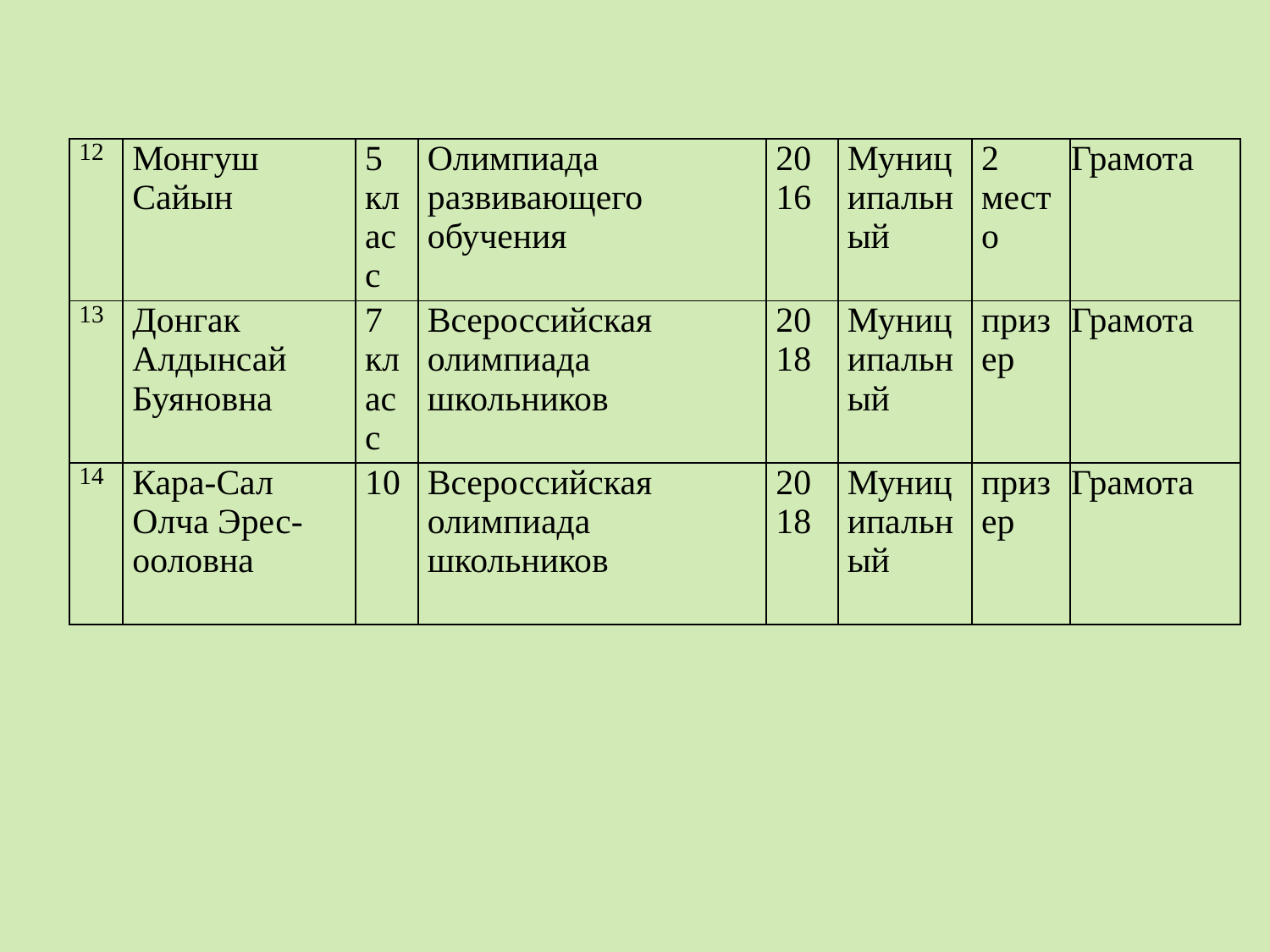

#
| 12 | Монгуш Сайын | 5 класс | Олимпиада развивающего обучения | 2016 | Муниципальный | 2 место | Грамота |
| --- | --- | --- | --- | --- | --- | --- | --- |
| 13 | Донгак Алдынсай Буяновна | 7 класс | Всероссийская олимпиада школьников | 2018 | Муниципальный | призер | Грамота |
| 14 | Кара-Сал Олча Эрес-ооловна | 10 | Всероссийская олимпиада школьников | 2018 | Муниципальный | призер | Грамота |